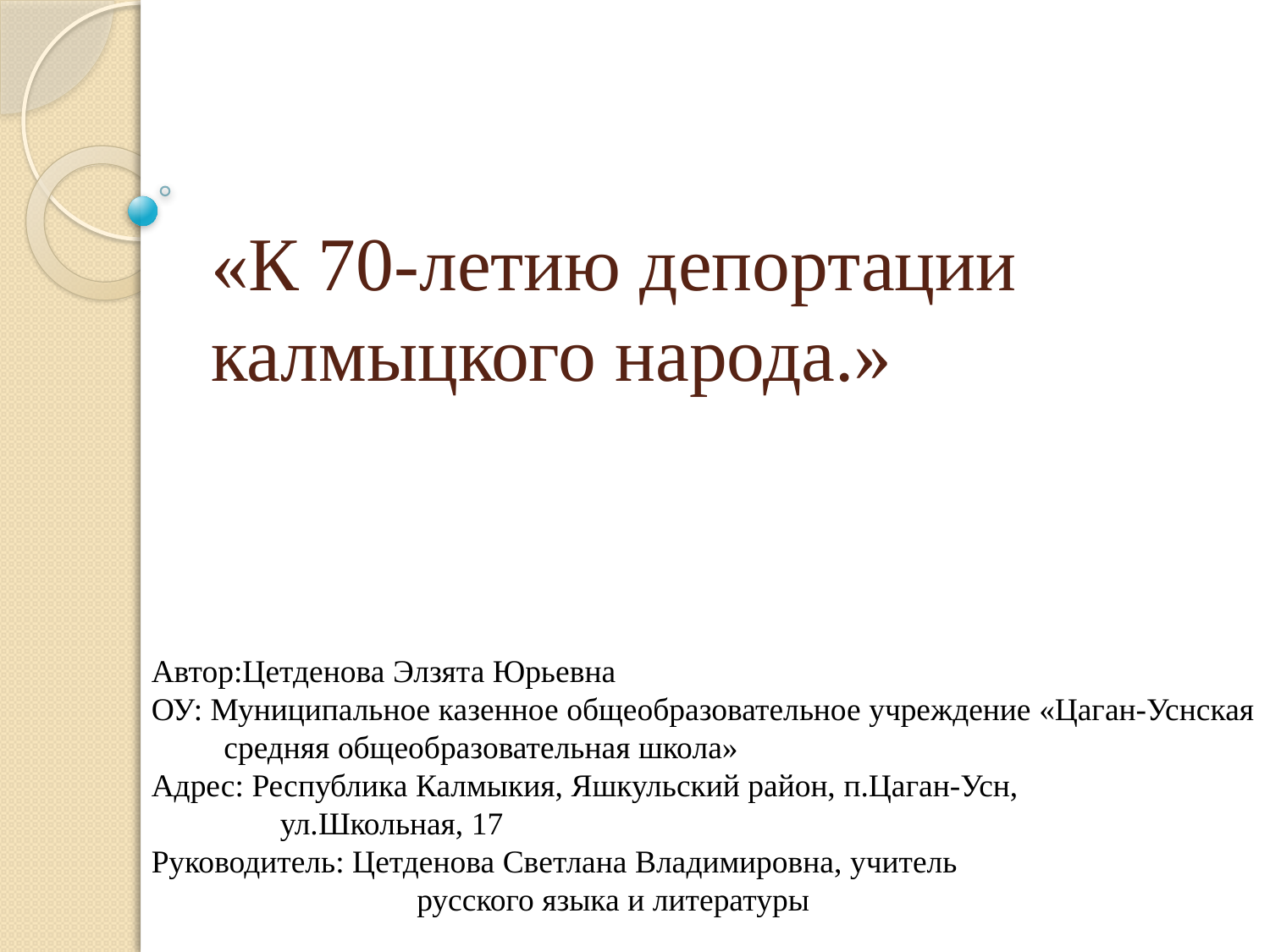

# «К 70-летию депортации калмыцкого народа.»
Автор:Цетденова Элзята Юрьевна
ОУ: Муниципальное казенное общеобразовательное учреждение «Цаган-Уснская
         средняя общеобразовательная школа»
Адрес: Республика Калмыкия, Яшкульский район, п.Цаган-Усн,
                ул.Школьная, 17
Руководитель: Цетденова Светлана Владимировна, учитель
                                 русского языка и литературы